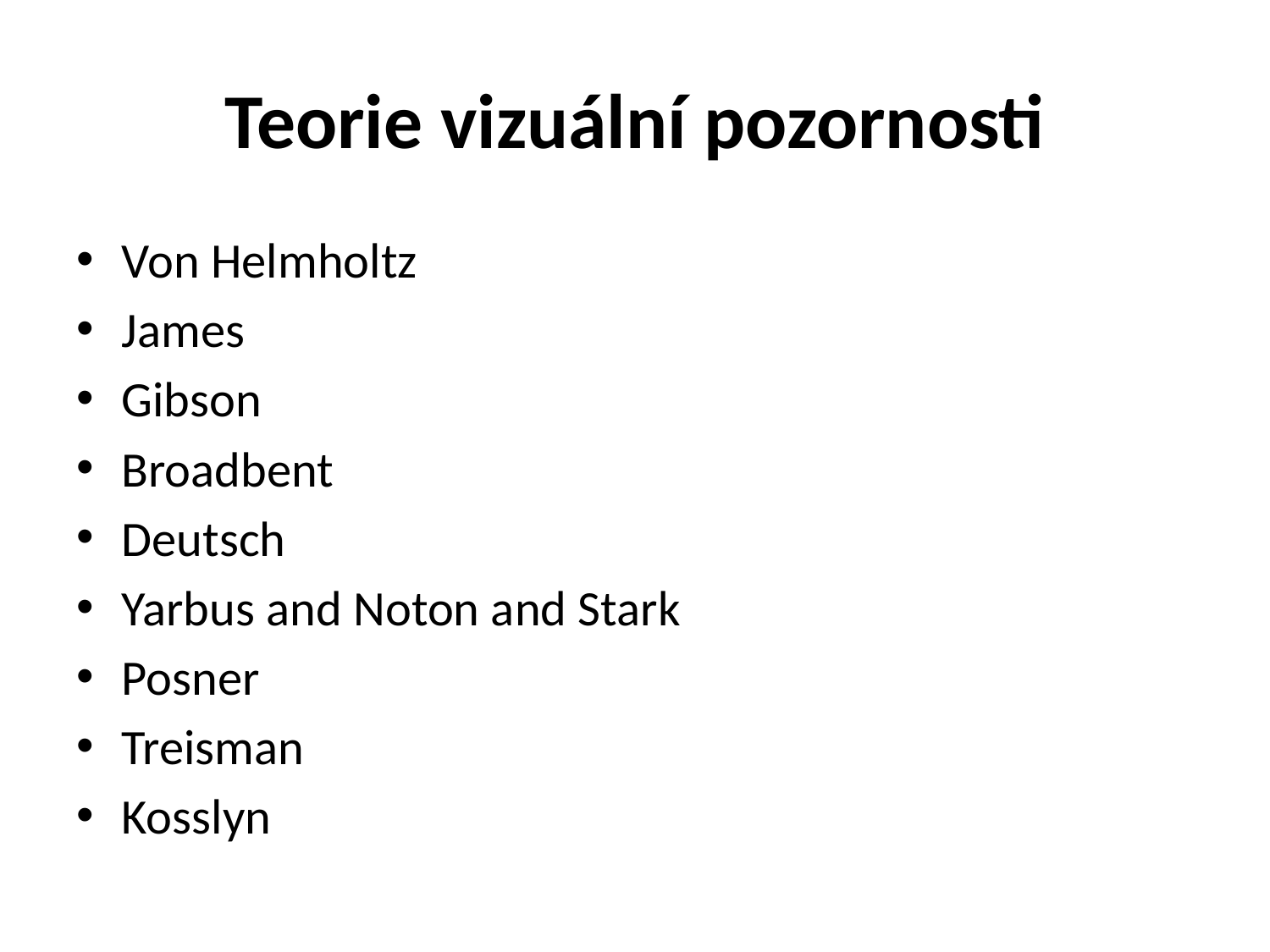

# Teorie vizuální pozornosti
Von Helmholtz
James
Gibson
Broadbent
Deutsch
Yarbus and Noton and Stark
Posner
Treisman
Kosslyn